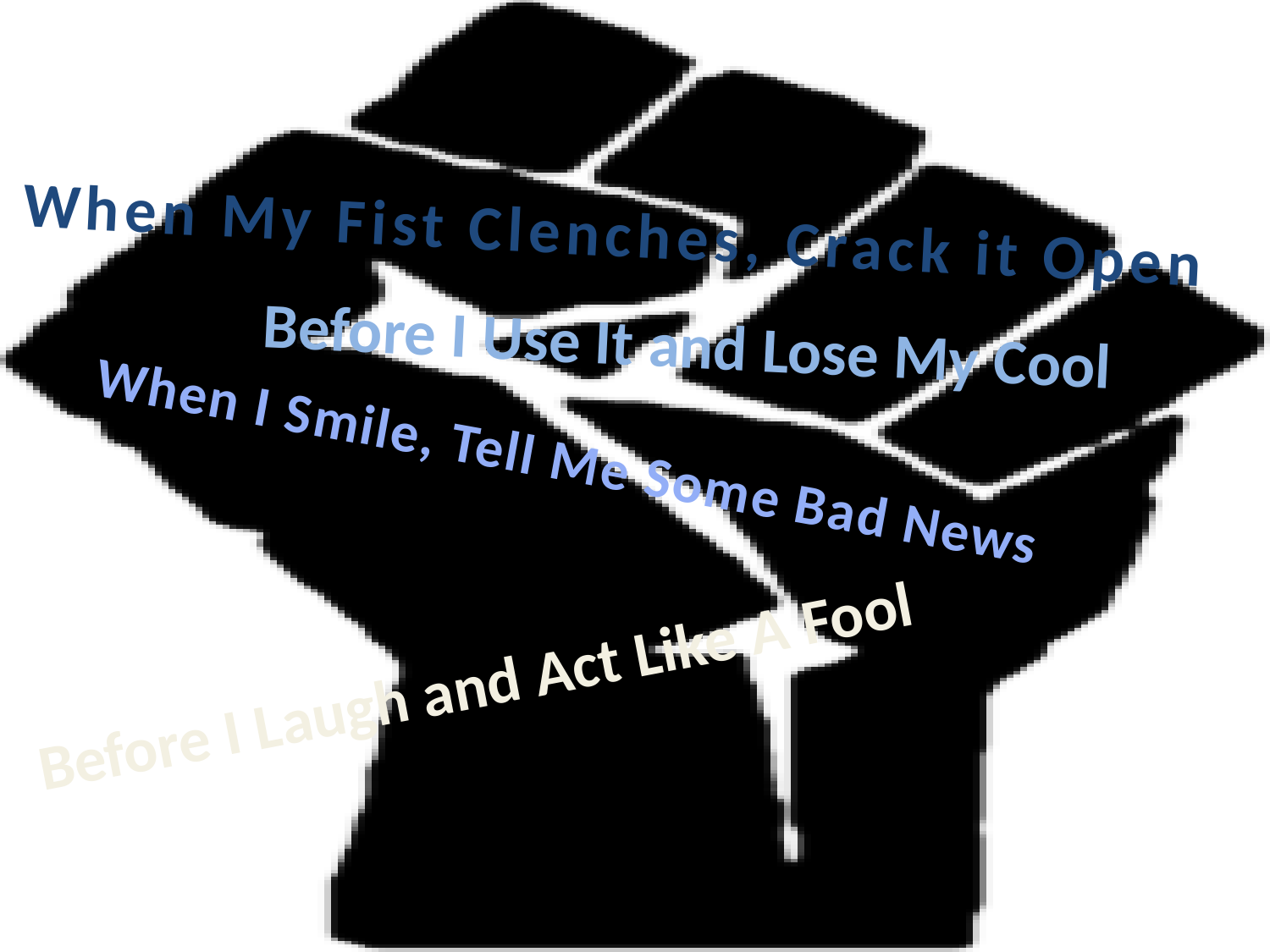

When My Fist Clenches, Crack it Open
Before I Use It and Lose My Cool
When I Smile, Tell Me Some Bad News
Before I Laugh and Act Like A Fool